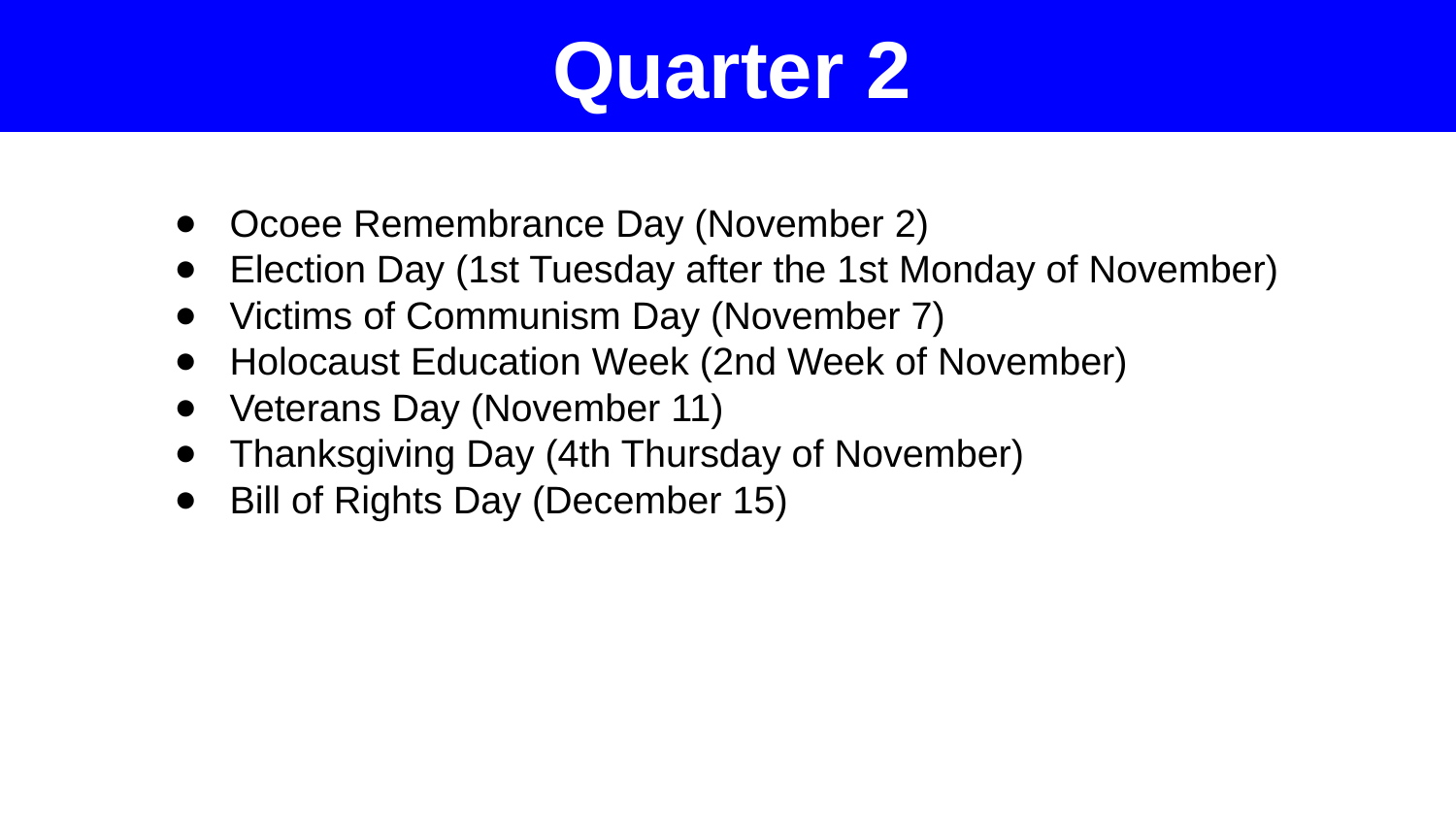

# Quarter 2
Ocoee Remembrance Day (November 2)
Election Day (1st Tuesday after the 1st Monday of November)
Victims of Communism Day (November 7)
Holocaust Education Week (2nd Week of November)
Veterans Day (November 11)
Thanksgiving Day (4th Thursday of November)
Bill of Rights Day (December 15)